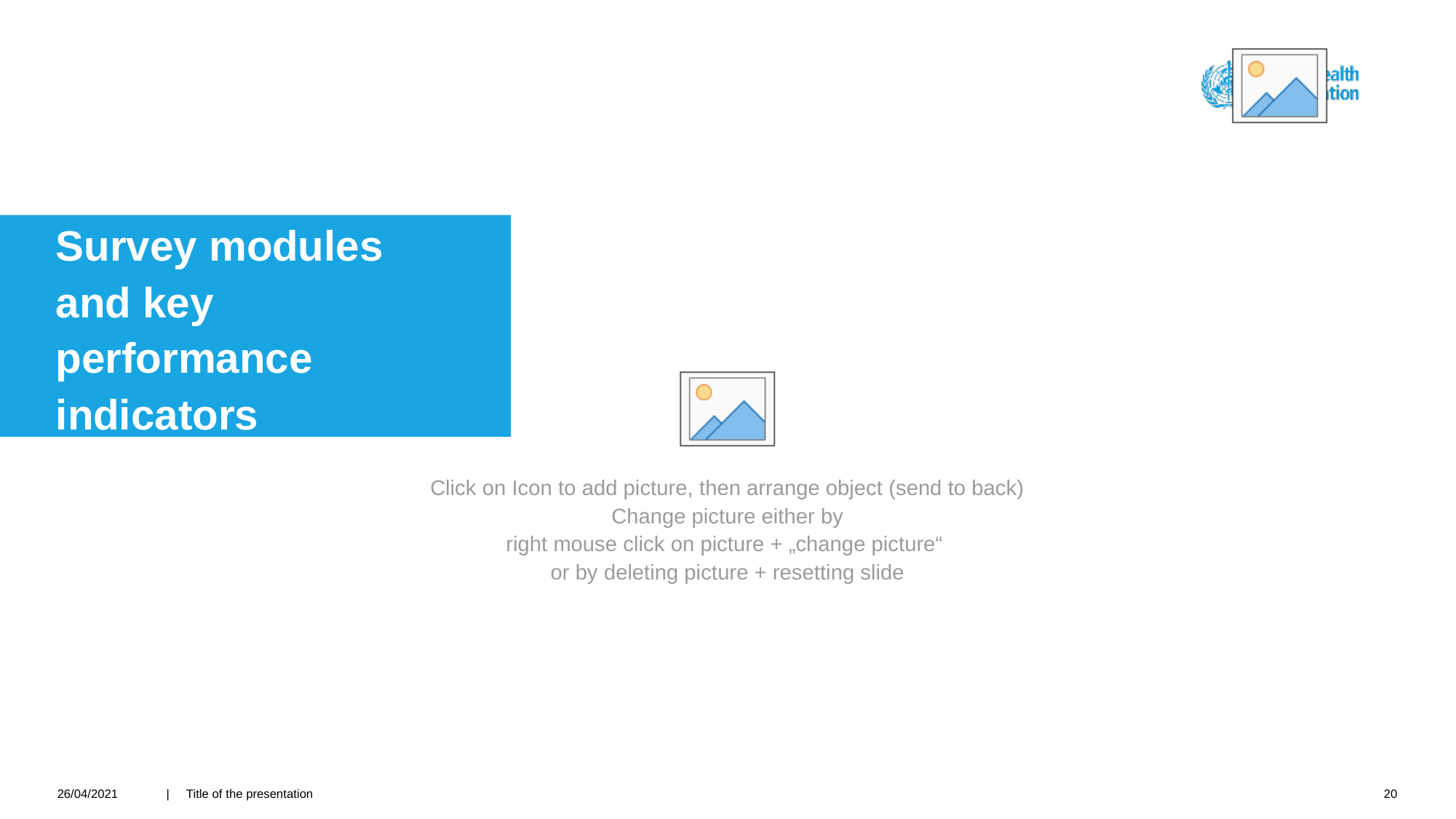

Survey modules and key performance indicators

26/04/2021
|     Title of the presentation
20